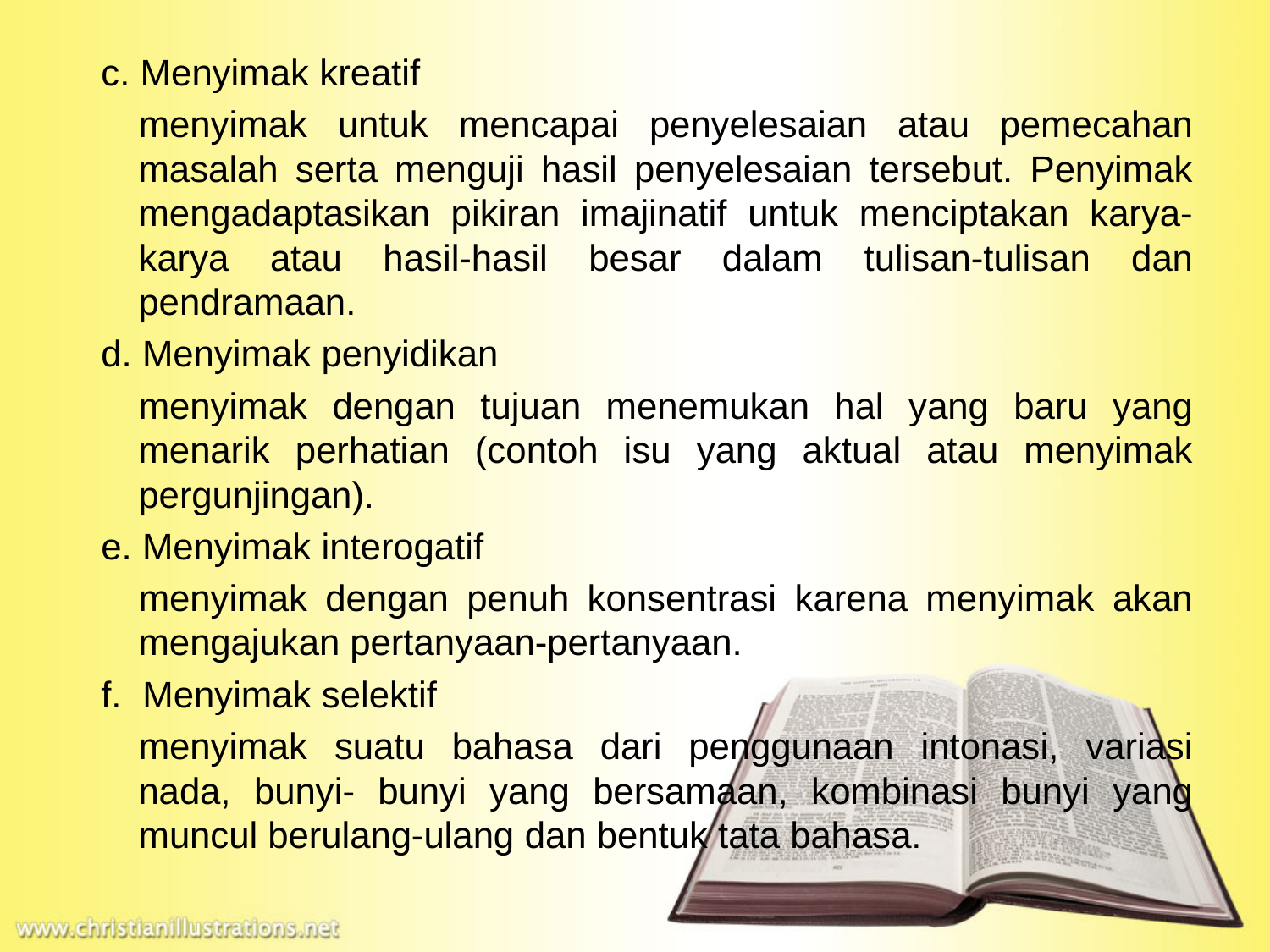

c. Menyimak kreatif
menyimak untuk mencapai penyelesaian atau pemecahan masalah serta menguji hasil penyelesaian tersebut. Penyimak mengadaptasikan pikiran imajinatif untuk menciptakan karya-karya atau hasil-hasil besar dalam tulisan-tulisan dan pendramaan.
d. Menyimak penyidikan
menyimak dengan tujuan menemukan hal yang baru yang menarik perhatian (contoh isu yang aktual atau menyimak pergunjingan).
e. Menyimak interogatif
menyimak dengan penuh konsentrasi karena menyimak akan mengajukan pertanyaan-pertanyaan.
  Menyimak selektif
menyimak suatu bahasa dari penggunaan intonasi, variasi nada, bunyi- bunyi yang bersamaan, kombinasi bunyi yang muncul berulang-ulang dan bentuk tata bahasa.